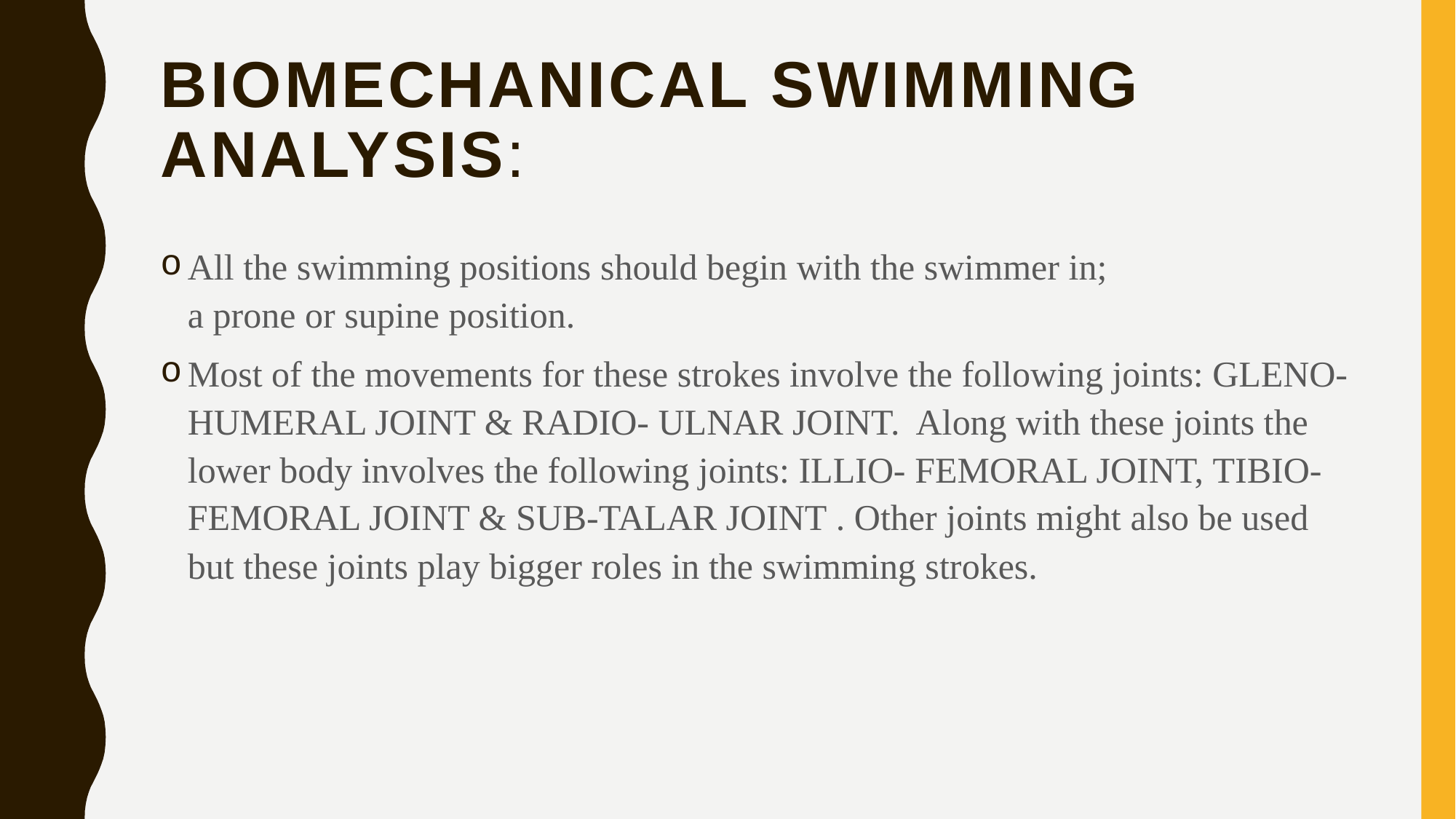

# Biomechanical Swimming ANALYSIS:
All the swimming positions should begin with the swimmer in; a prone or supine position.
Most of the movements for these strokes involve the following joints: GLENO-HUMERAL JOINT & RADIO- ULNAR JOINT.  Along with these joints the lower body involves the following joints: ILLIO- FEMORAL JOINT, TIBIO-FEMORAL JOINT & SUB-TALAR JOINT . Other joints might also be used but these joints play bigger roles in the swimming strokes.